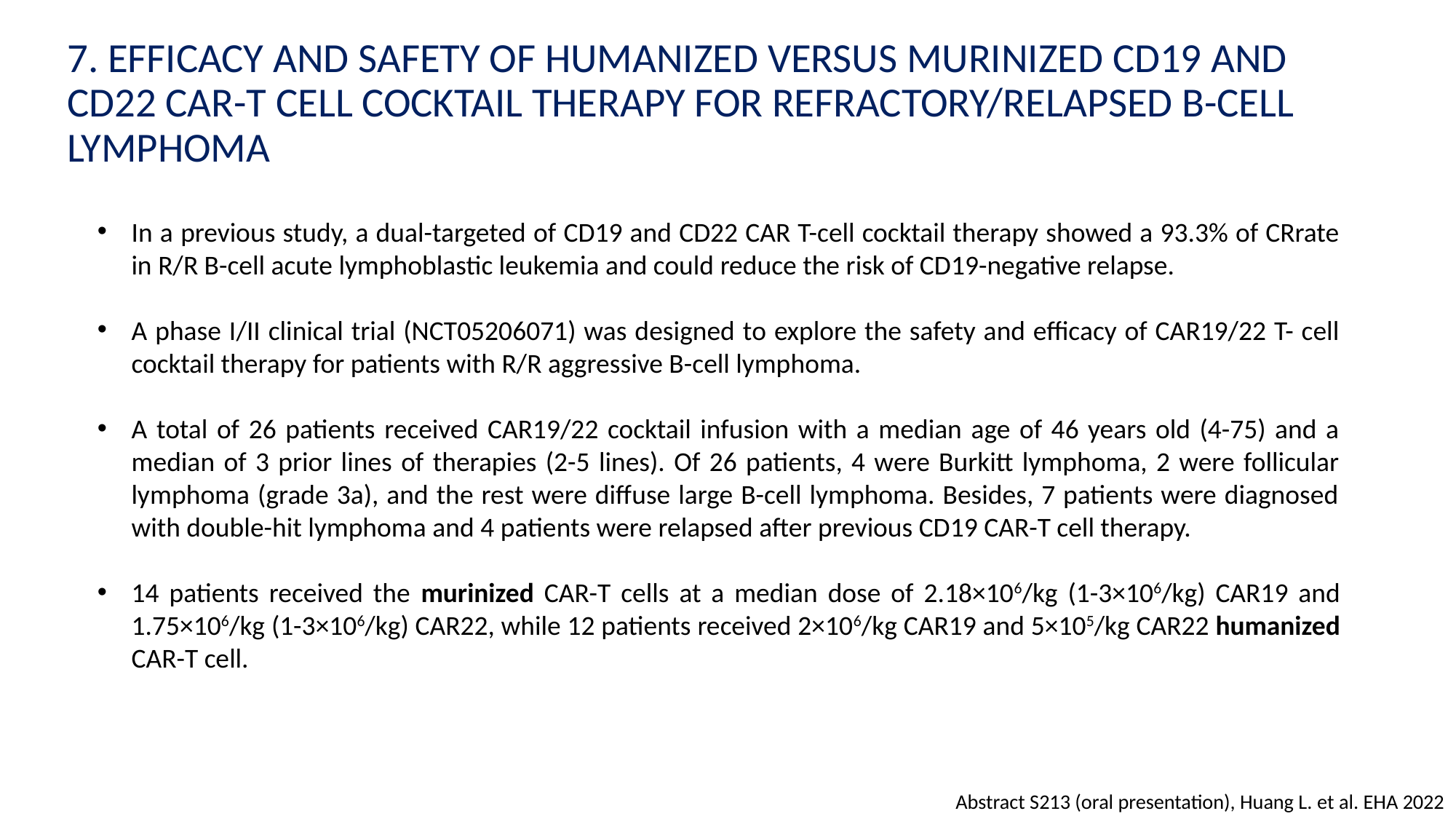

# 7. EFFICACY AND SAFETY OF HUMANIZED VERSUS MURINIZED CD19 AND CD22 CAR-T CELL COCKTAIL THERAPY FOR REFRACTORY/RELAPSED B-CELL LYMPHOMA
In a previous study, a dual-targeted of CD19 and CD22 CAR T-cell cocktail therapy showed a 93.3% of CRrate in R/R B-cell acute lymphoblastic leukemia and could reduce the risk of CD19-negative relapse.

A phase I/II clinical trial (NCT05206071) was designed to explore the safety and efficacy of CAR19/22 T- cell cocktail therapy for patients with R/R aggressive B-cell lymphoma.

A total of 26 patients received CAR19/22 cocktail infusion with a median age of 46 years old (4-75) and a median of 3 prior lines of therapies (2-5 lines). Of 26 patients, 4 were Burkitt lymphoma, 2 were follicular lymphoma (grade 3a), and the rest were diffuse large B-cell lymphoma. Besides, 7 patients were diagnosed with double-hit lymphoma and 4 patients were relapsed after previous CD19 CAR-T cell therapy.

14 patients received the murinized CAR-T cells at a median dose of 2.18×106/kg (1-3×106/kg) CAR19 and 1.75×106/kg (1-3×106/kg) CAR22, while 12 patients received 2×106/kg CAR19 and 5×105/kg CAR22 humanized CAR-T cell.

Abstract S213 (oral presentation), Huang L. et al. EHA 2022